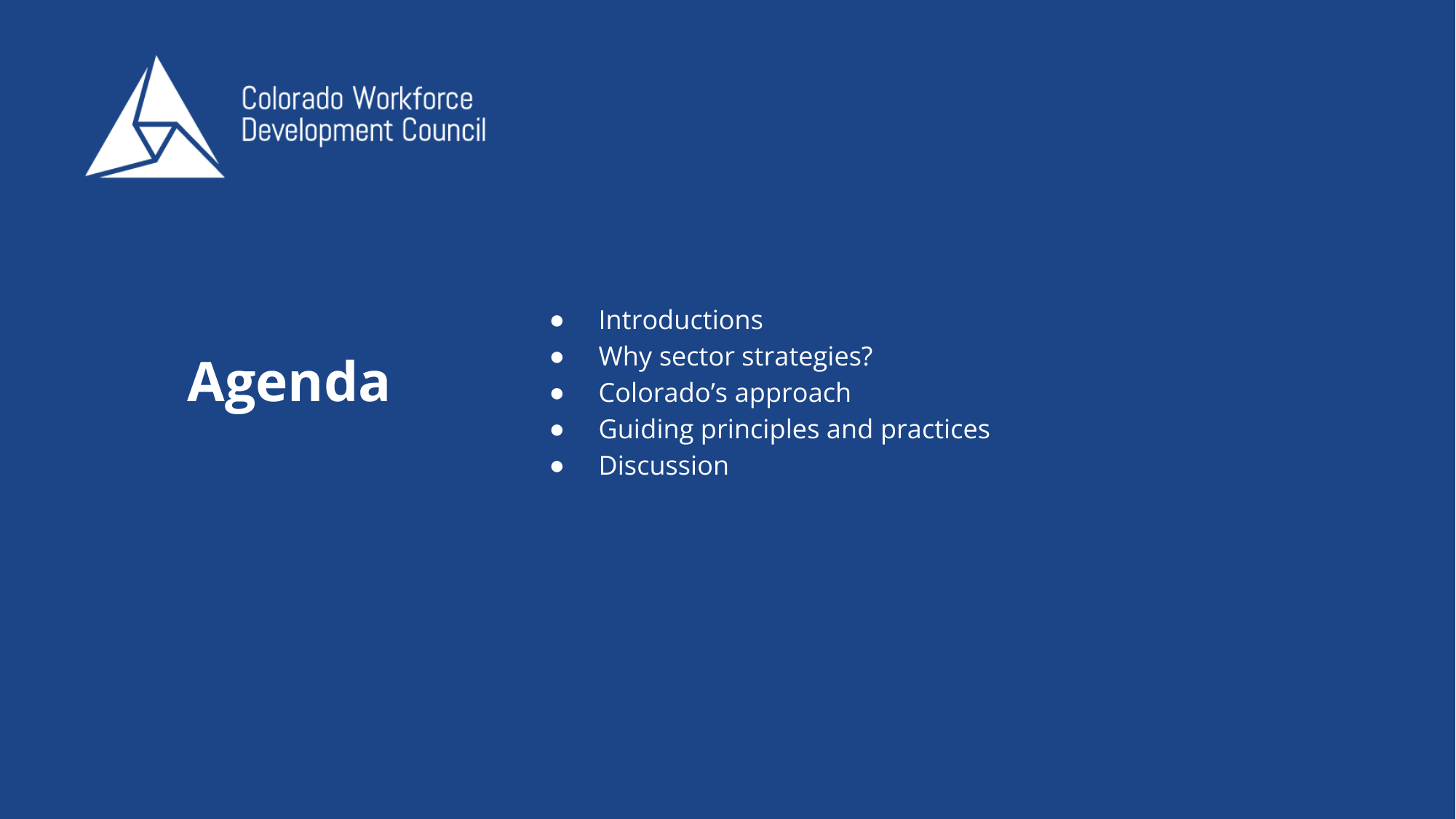

Introductions
Why sector strategies?
Colorado’s approach
Guiding principles and practices
Discussion

Agenda